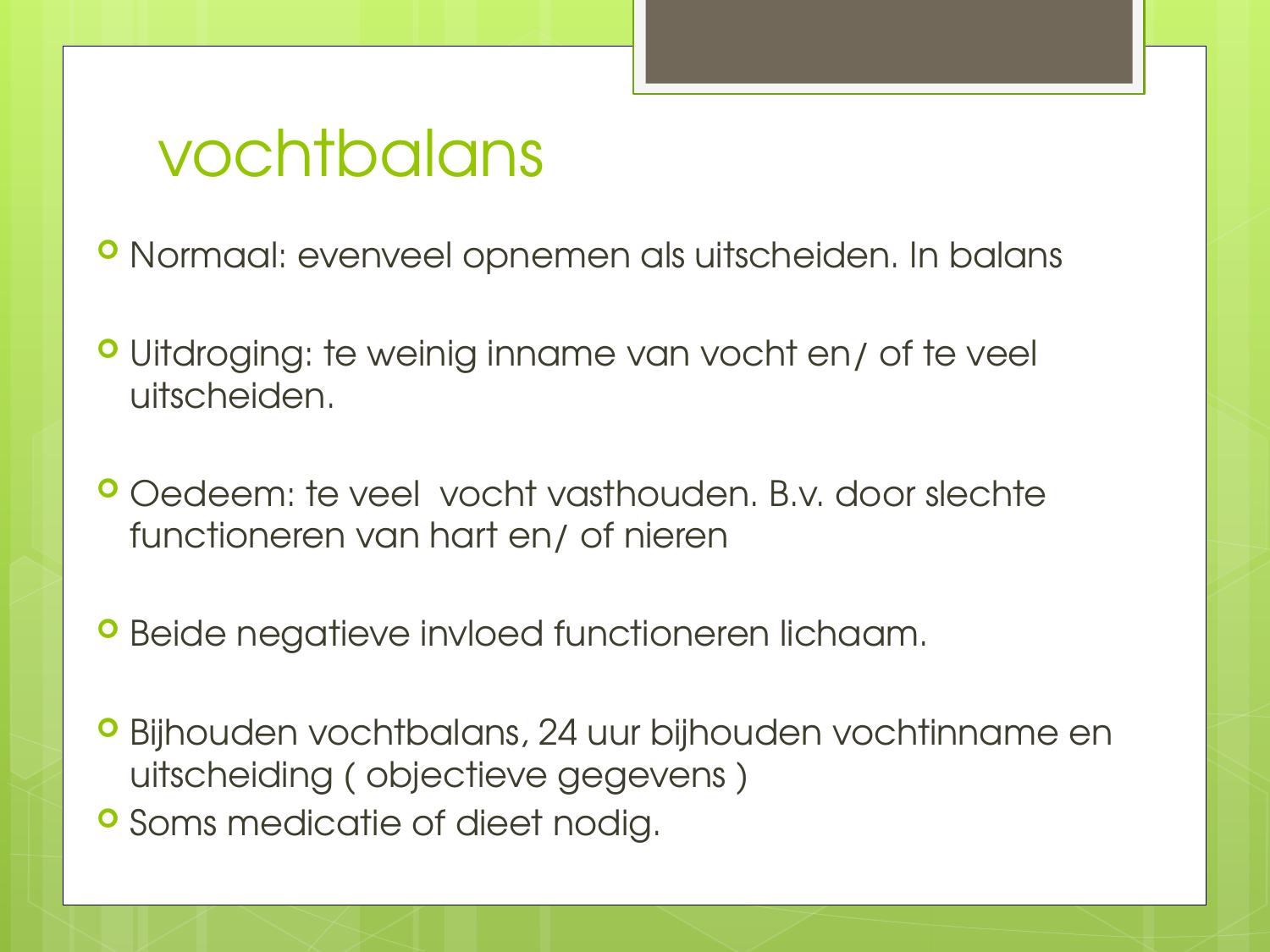

# vochtbalans
Normaal: evenveel opnemen als uitscheiden. In balans

Uitdroging: te weinig inname van vocht en/ of te veel uitscheiden.

Oedeem: te veel  vocht vasthouden. B.v. door slechte functioneren van hart en/ of nieren

Beide negatieve invloed functioneren lichaam.

Bijhouden vochtbalans, 24 uur bijhouden vochtinname en uitscheiding ( objectieve gegevens )
Soms medicatie of dieet nodig.